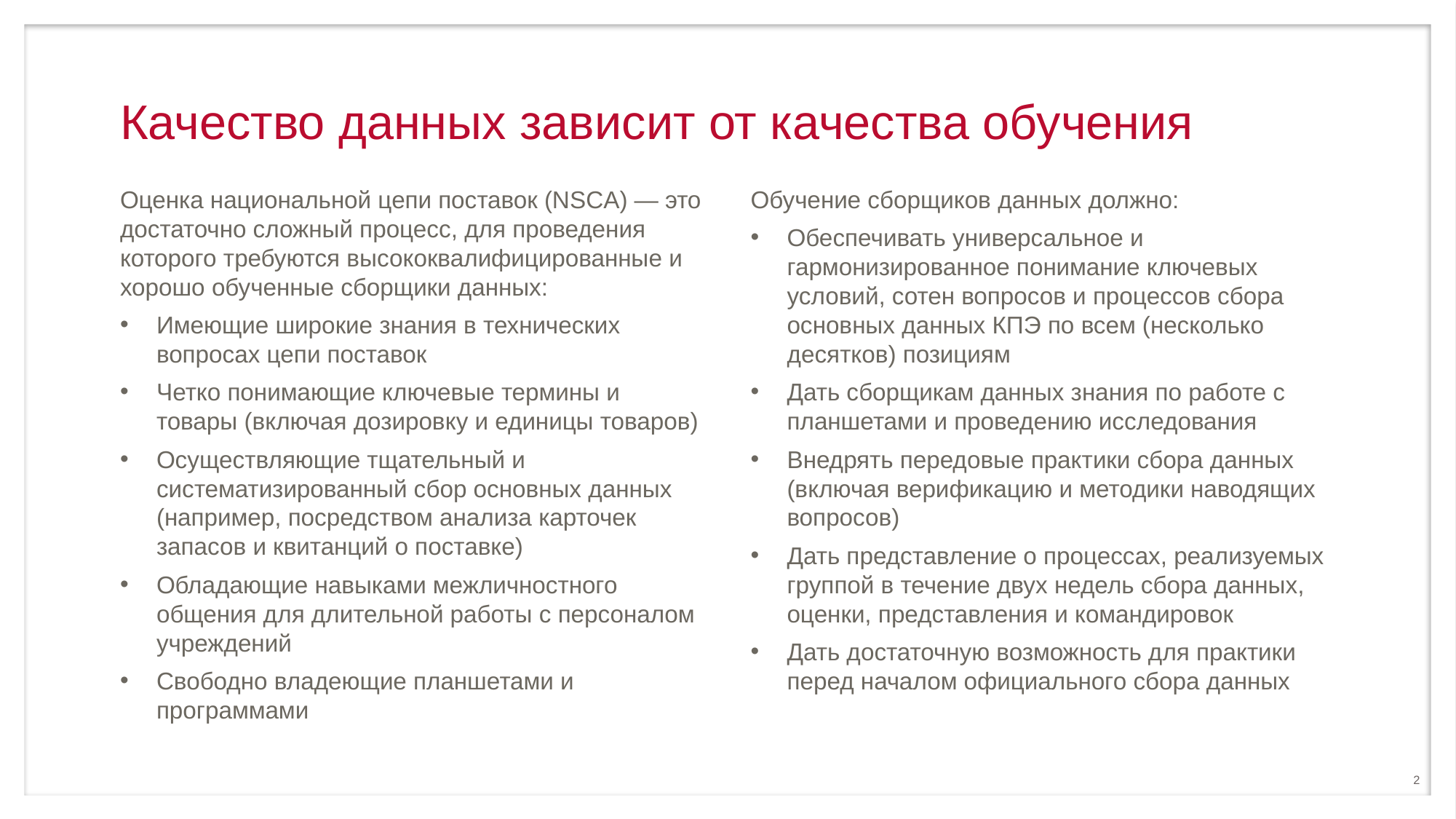

# Качество данных зависит от качества обучения
Оценка национальной цепи поставок (NSCA) ― это достаточно сложный процесс, для проведения которого требуются высококвалифицированные и хорошо обученные сборщики данных:
Имеющие широкие знания в технических вопросах цепи поставок
Четко понимающие ключевые термины и товары (включая дозировку и единицы товаров)
Осуществляющие тщательный и систематизированный сбор основных данных (например, посредством анализа карточек запасов и квитанций о поставке)
Обладающие навыками межличностного общения для длительной работы с персоналом учреждений
Свободно владеющие планшетами и программами
Обучение сборщиков данных должно:
Обеспечивать универсальное и гармонизированное понимание ключевых условий, сотен вопросов и процессов сбора основных данных КПЭ по всем (несколько десятков) позициям
Дать сборщикам данных знания по работе с планшетами и проведению исследования
Внедрять передовые практики сбора данных (включая верификацию и методики наводящих вопросов)
Дать представление о процессах, реализуемых группой в течение двух недель сбора данных, оценки, представления и командировок
Дать достаточную возможность для практики перед началом официального сбора данных
2